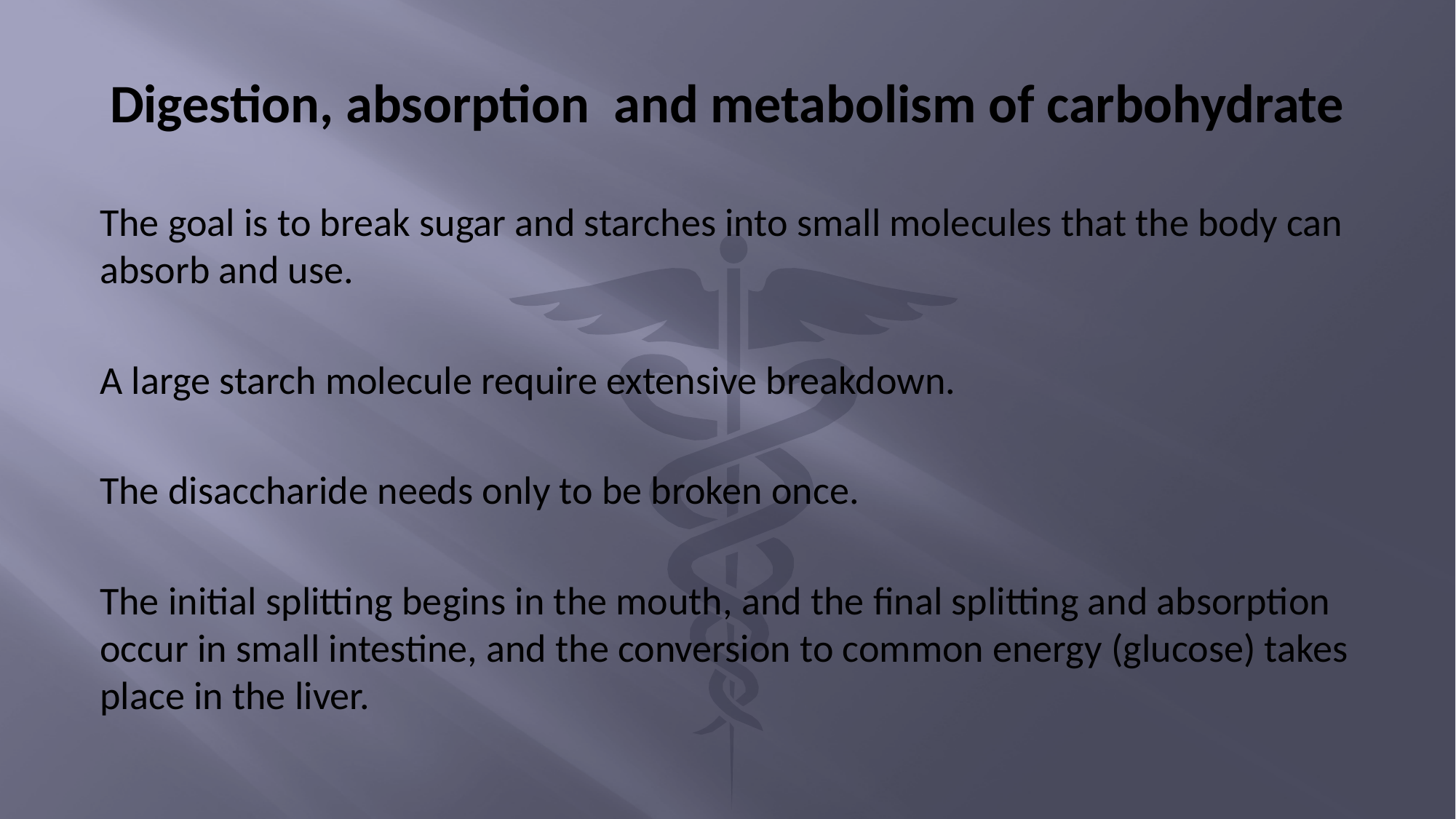

# Digestion, absorption  and metabolism of carbohydrate
The goal is to break sugar and starches into small molecules that the body can  absorb and use.

A large starch molecule require extensive breakdown.

The disaccharide needs only to be broken once.

The initial splitting begins in the mouth, and the final splitting and absorption occur in small intestine, and the conversion to common energy (glucose) takes place in the liver.